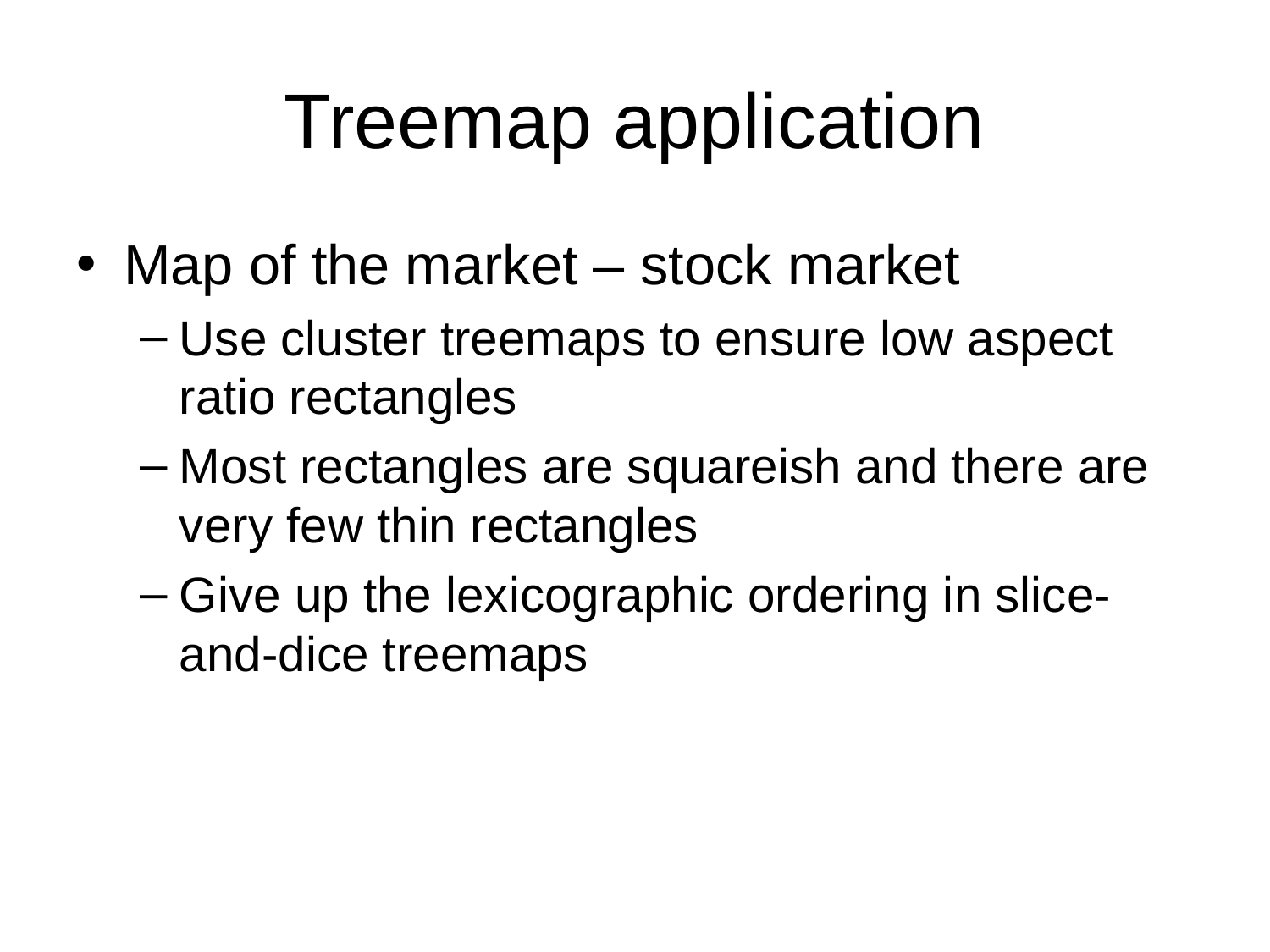

# Treemap application
Map of the market – stock market
Use cluster treemaps to ensure low aspect ratio rectangles
Most rectangles are squareish and there are very few thin rectangles
Give up the lexicographic ordering in slice-and-dice treemaps